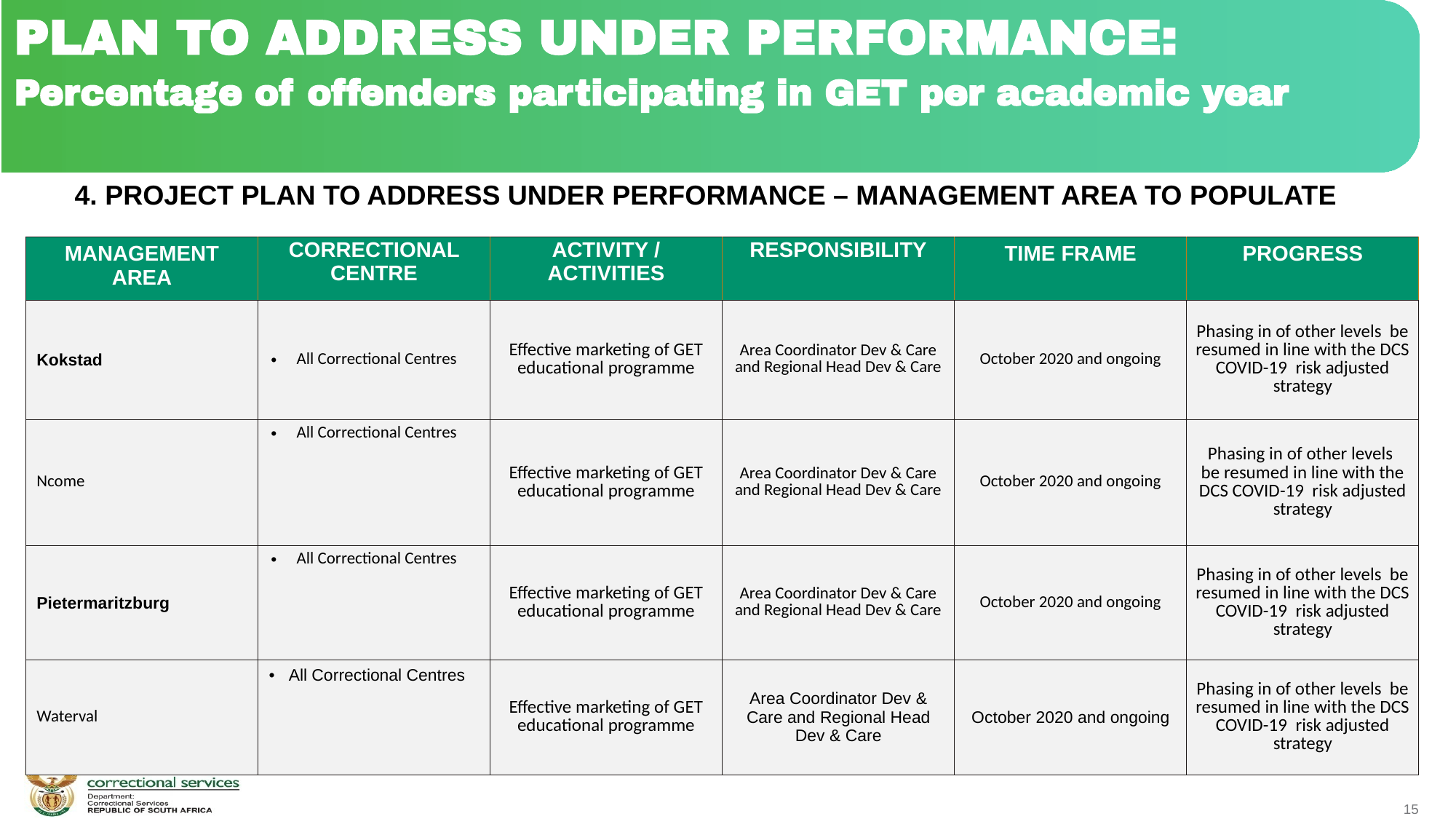

PLAN TO ADDRESS UNDER PERFORMANCE:
Percentage of offenders participating in GET per academic year
     4. PROJECT PLAN TO ADDRESS UNDER PERFORMANCE – MANAGEMENT AREA TO POPULATE
| MANAGEMENT AREA | CORRECTIONAL CENTRE | ACTIVITY / ACTIVITIES | RESPONSIBILITY | TIME FRAME | PROGRESS |
| --- | --- | --- | --- | --- | --- |
| Kokstad | All Correctional Centres | Effective marketing of GET educational programme | Area Coordinator Dev & Care and Regional Head Dev & Care | October 2020 and ongoing | Phasing in of other levels be resumed in line with the DCS COVID-19 risk adjusted strategy |
| Ncome | All Correctional Centres | Effective marketing of GET educational programme | Area Coordinator Dev & Care and Regional Head Dev & Care | October 2020 and ongoing | Phasing in of other levels be resumed in line with the DCS COVID-19 risk adjusted strategy |
| Pietermaritzburg | All Correctional Centres | Effective marketing of GET educational programme | Area Coordinator Dev & Care and Regional Head Dev & Care | October 2020 and ongoing | Phasing in of other levels be resumed in line with the DCS COVID-19 risk adjusted strategy |
| Waterval | All Correctional Centres | Effective marketing of GET educational programme | Area Coordinator Dev & Care and Regional Head Dev & Care | October 2020 and ongoing | Phasing in of other levels be resumed in line with the DCS COVID-19 risk adjusted strategy |